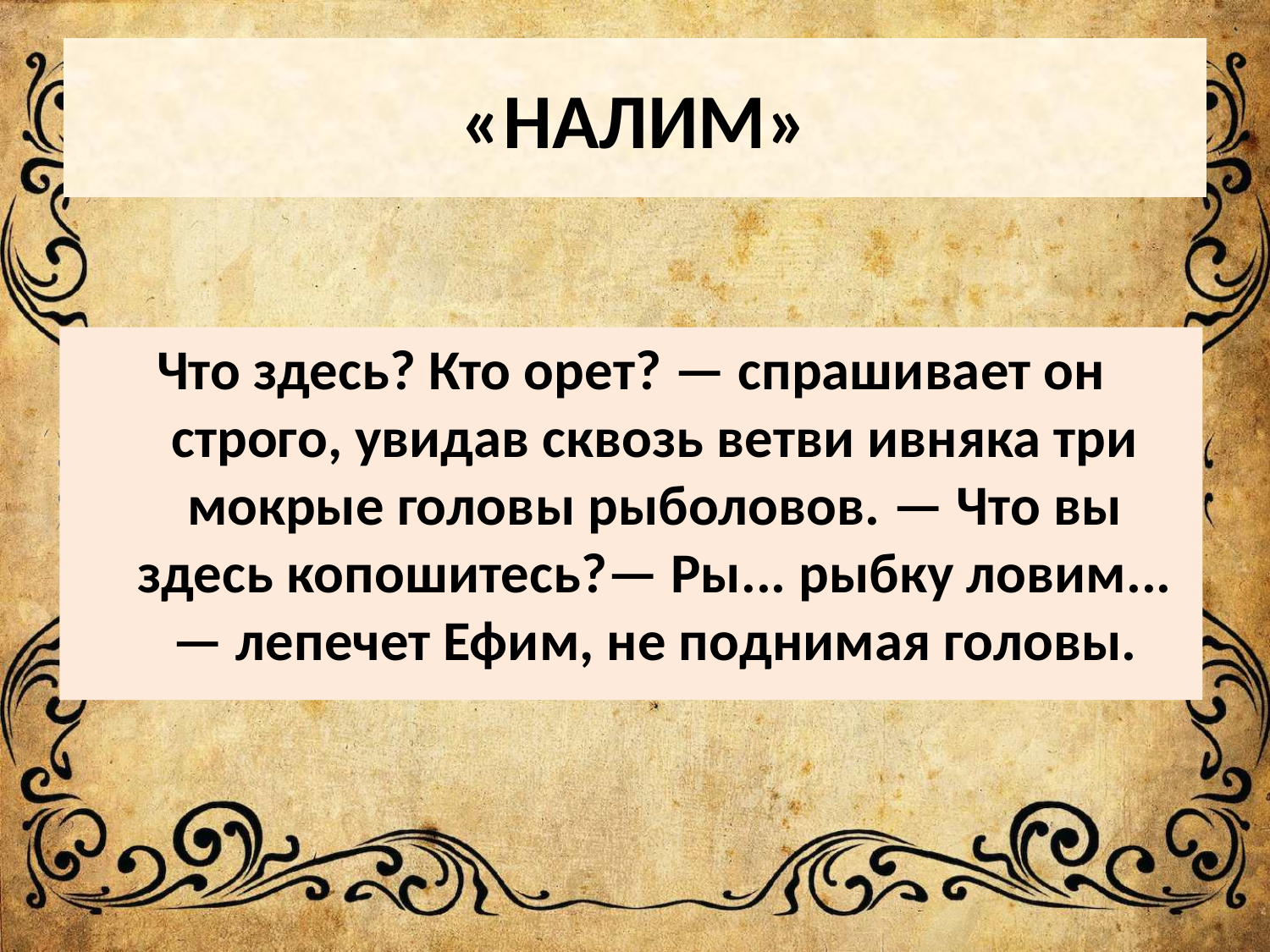

# «НАЛИМ»
Что здесь? Кто орет? — спрашивает он строго, увидав сквозь ветви ивняка три мокрые головы рыболовов. — Что вы здесь копошитесь?— Ры... рыбку ловим... — лепечет Ефим, не поднимая головы.